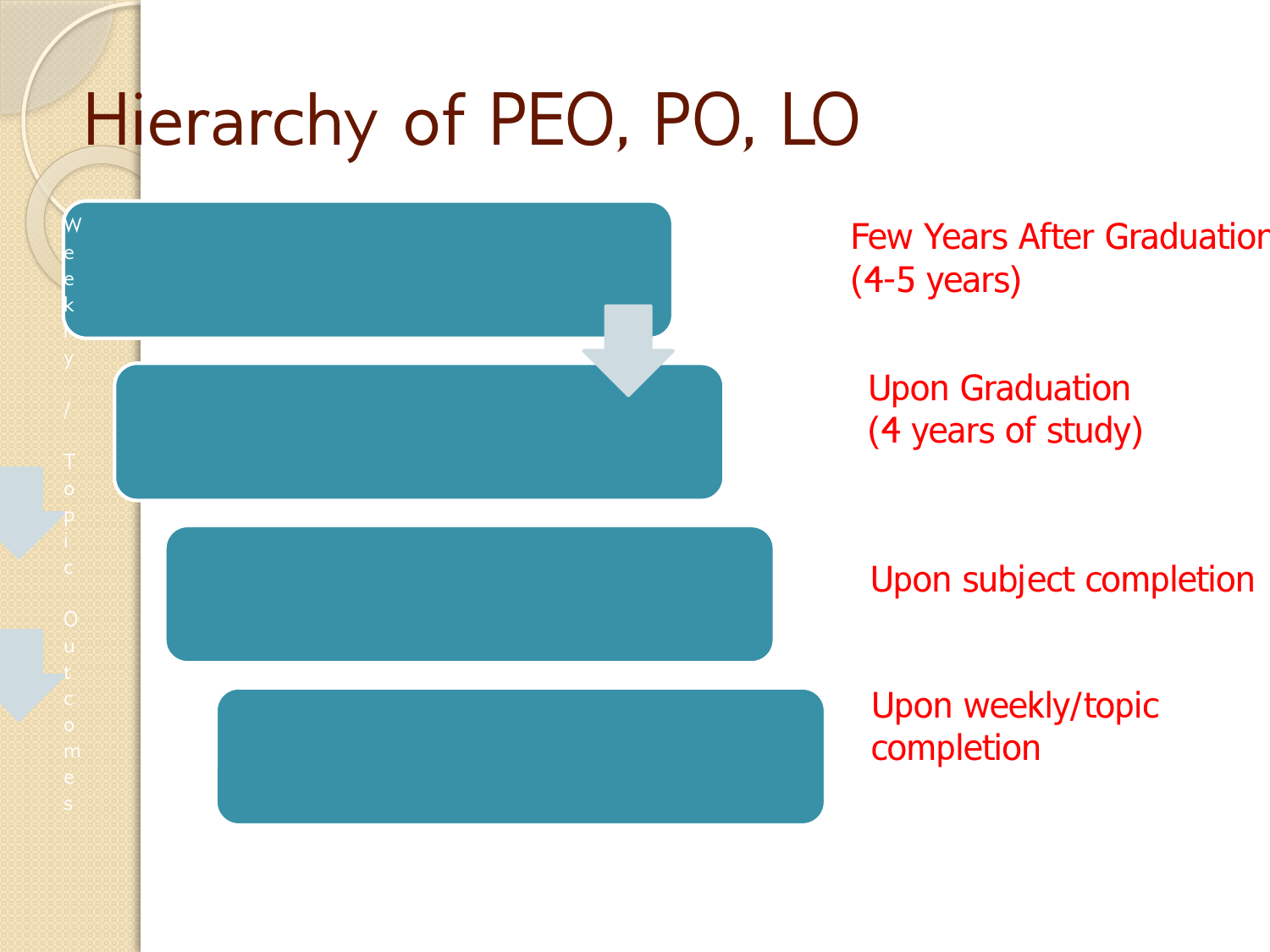

# Hierarchy of PEO, PO, LO
Weekly / Topic Outcomes
Few Years After Graduation
(4-5 years)

Upon Graduation
(4 years of study)
Upon subject completion
Upon weekly/topic
completion